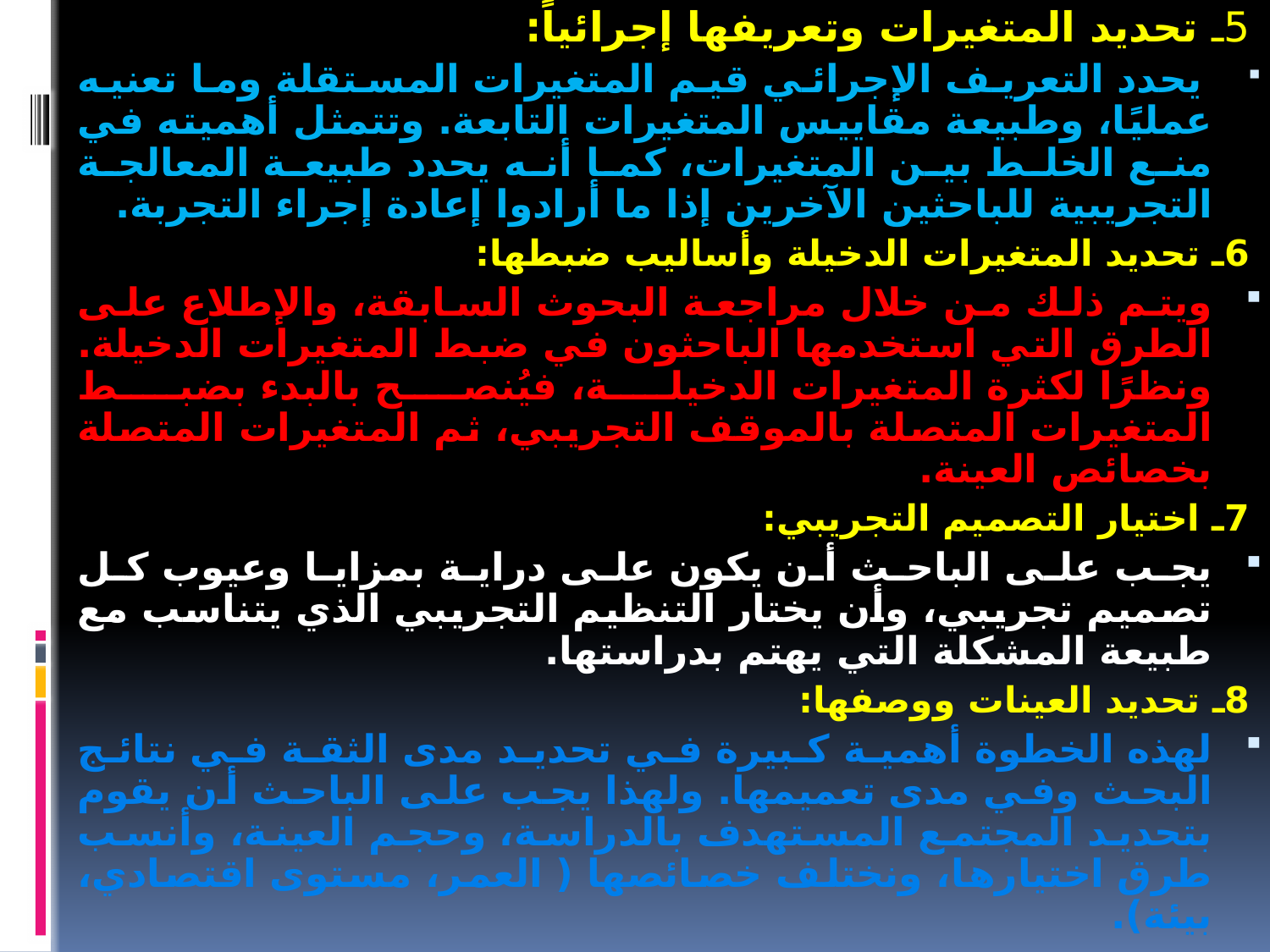

5ـ تحديد المتغيرات وتعريفها إجرائياً:
 يحدد التعريف الإجرائي قيم المتغيرات المستقلة وما تعنيه عمليًا، وطبيعة مقاييس المتغيرات التابعة. وتتمثل أهميته في منع الخلط بين المتغيرات، كما أنه يحدد طبيعة المعالجة التجريبية للباحثين الآخرين إذا ما أرادوا إعادة إجراء التجربة.
6ـ تحديد المتغيرات الدخيلة وأساليب ضبطها:
ويتم ذلك من خلال مراجعة البحوث السابقة، والإطلاع على الطرق التي استخدمها الباحثون في ضبط المتغيرات الدخيلة. ونظرًا لكثرة المتغيرات الدخيلة، فيُنصح بالبدء بضبط المتغيرات المتصلة بالموقف التجريبي، ثم المتغيرات المتصلة بخصائص العينة.
7ـ اختيار التصميم التجريبي:
يجب على الباحث أن يكون على دراية بمزايا وعيوب كل تصميم تجريبي، وأن يختار التنظيم التجريبي الذي يتناسب مع طبيعة المشكلة التي يهتم بدراستها.
8ـ تحديد العينات ووصفها:
لهذه الخطوة أهمية كبيرة في تحديد مدى الثقة في نتائج البحث وفي مدى تعميمها. ولهذا يجب على الباحث أن يقوم بتحديد المجتمع المستهدف بالدراسة، وحجم العينة، وأنسب طرق اختيارها، ونختلف خصائصها ( العمر، مستوى اقتصادي، بيئة).